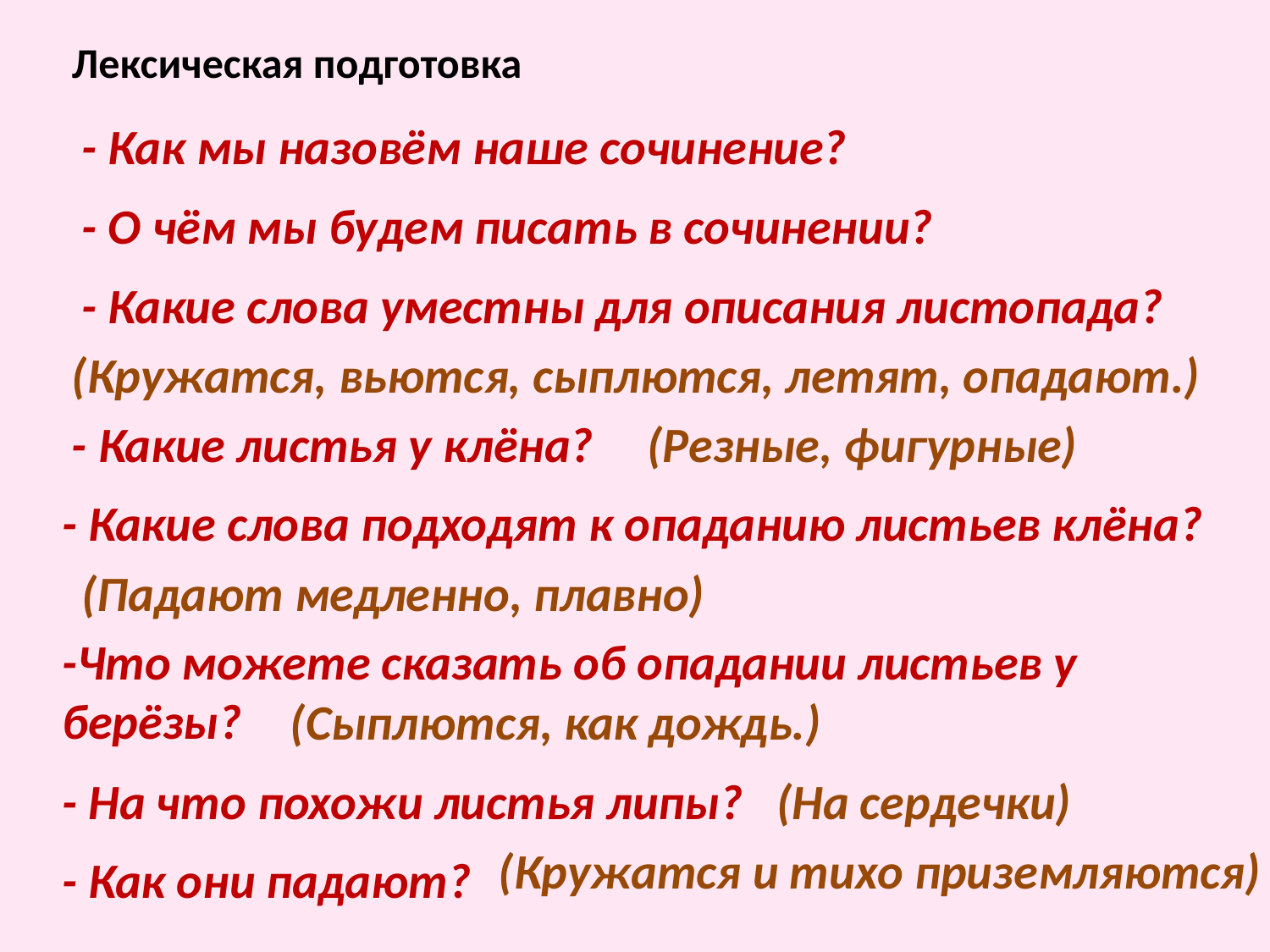

Лексическая подготовка
- Как мы назовём наше сочинение?
- О чём мы будем писать в сочинении?
- Какие слова уместны для описания листопада?
(Кружатся, вьются, сыплются, летят, опадают.)
- Какие листья у клёна?
(Резные, фигурные)
- Какие слова подходят к опаданию листьев клёна?
(Падают медленно, плавно)
-Что можете сказать об опадании листьев у берёзы?
(Сыплются, как дождь.)
- На что похожи листья липы?
(На сердечки)
(Кружатся и тихо приземляются)
- Как они падают?